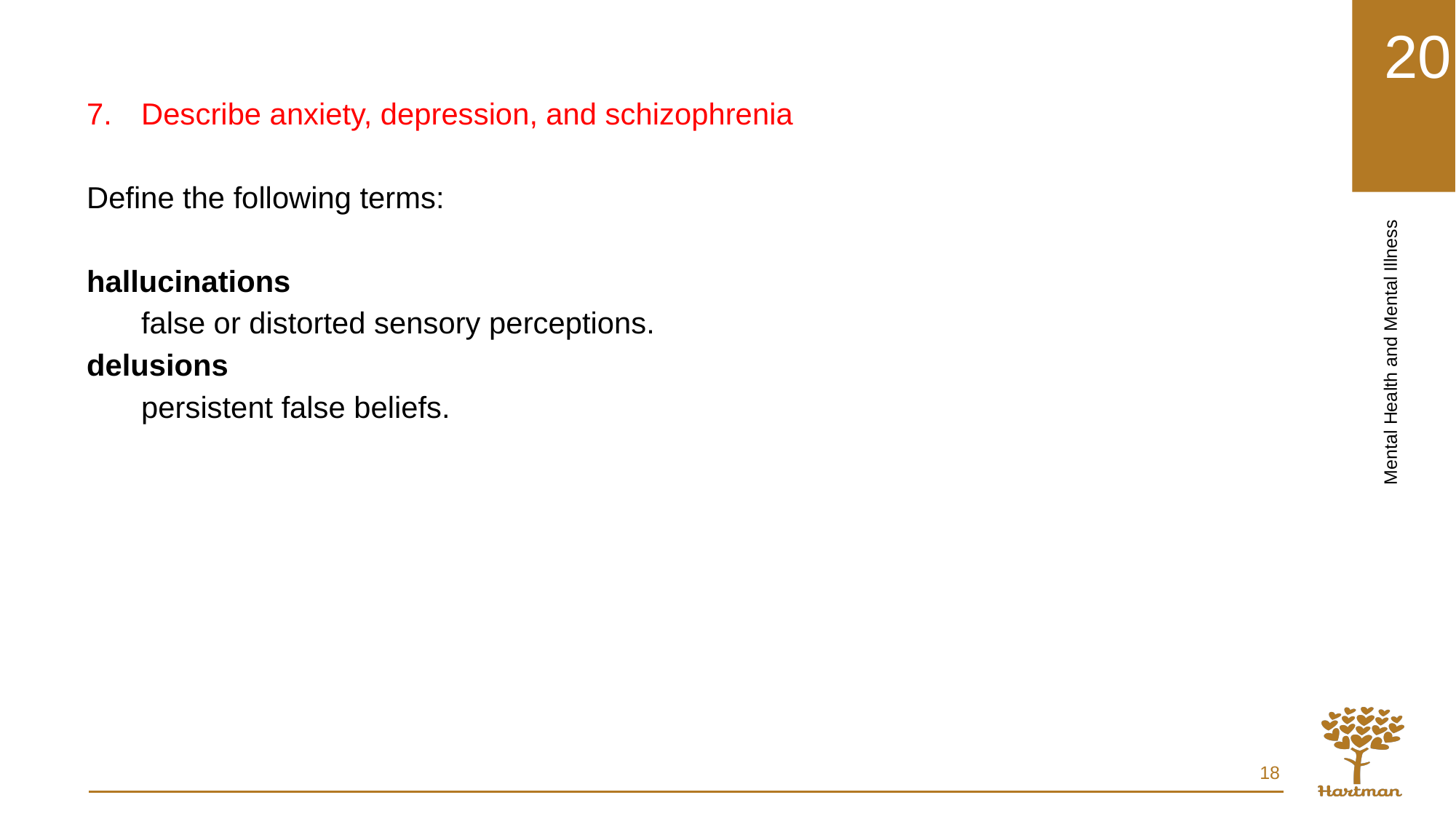

Describe anxiety, depression, and schizophrenia

Define the following terms:

hallucinations
false or distorted sensory perceptions.
delusions
persistent false beliefs.

18